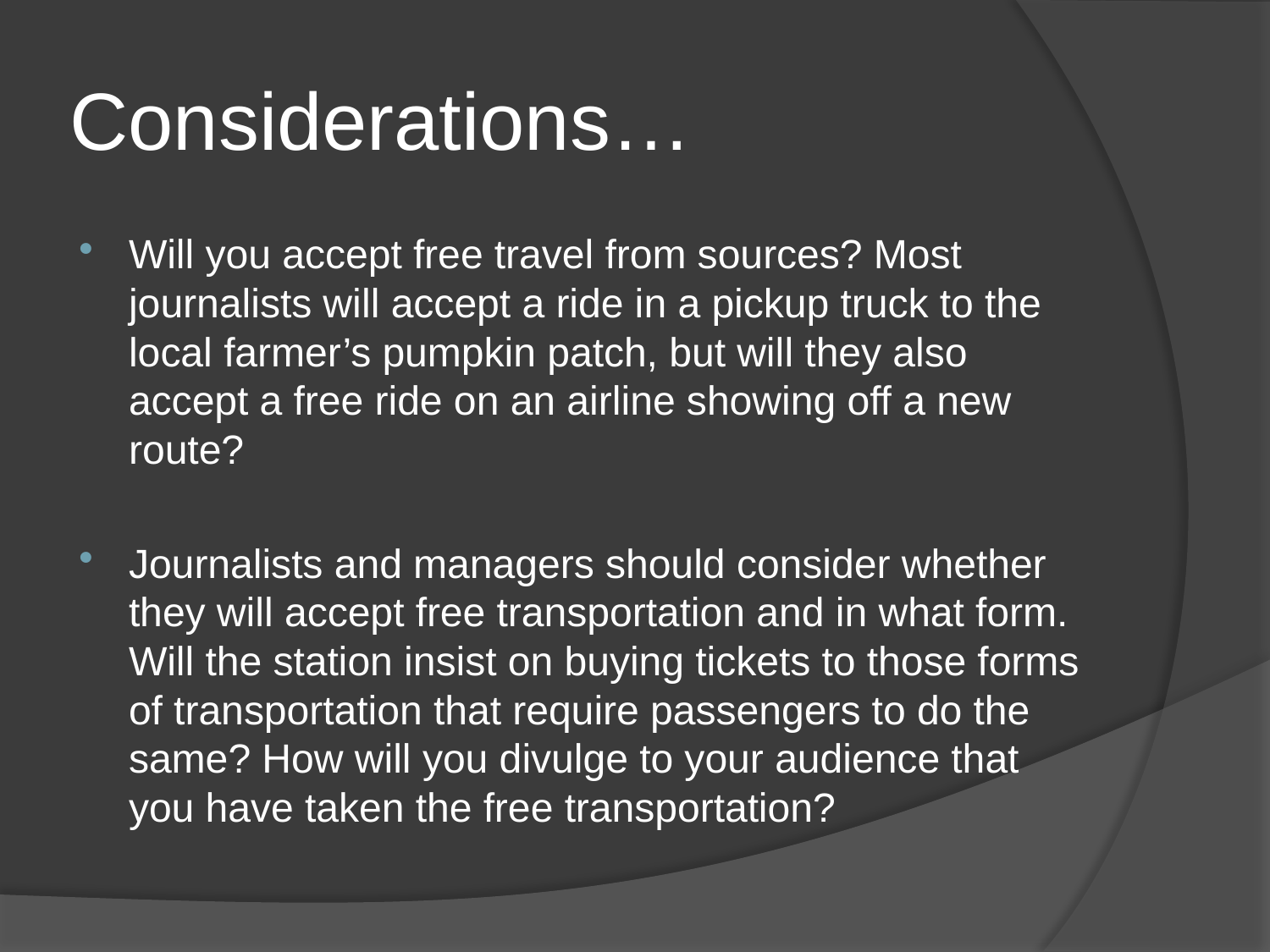

# Considerations…
Will you accept free travel from sources? Most journalists will accept a ride in a pickup truck to the local farmer’s pumpkin patch, but will they also accept a free ride on an airline showing off a new route?

Journalists and managers should consider whether they will accept free transportation and in what form. Will the station insist on buying tickets to those forms of transportation that require passengers to do the same? How will you divulge to your audience that you have taken the free transportation?